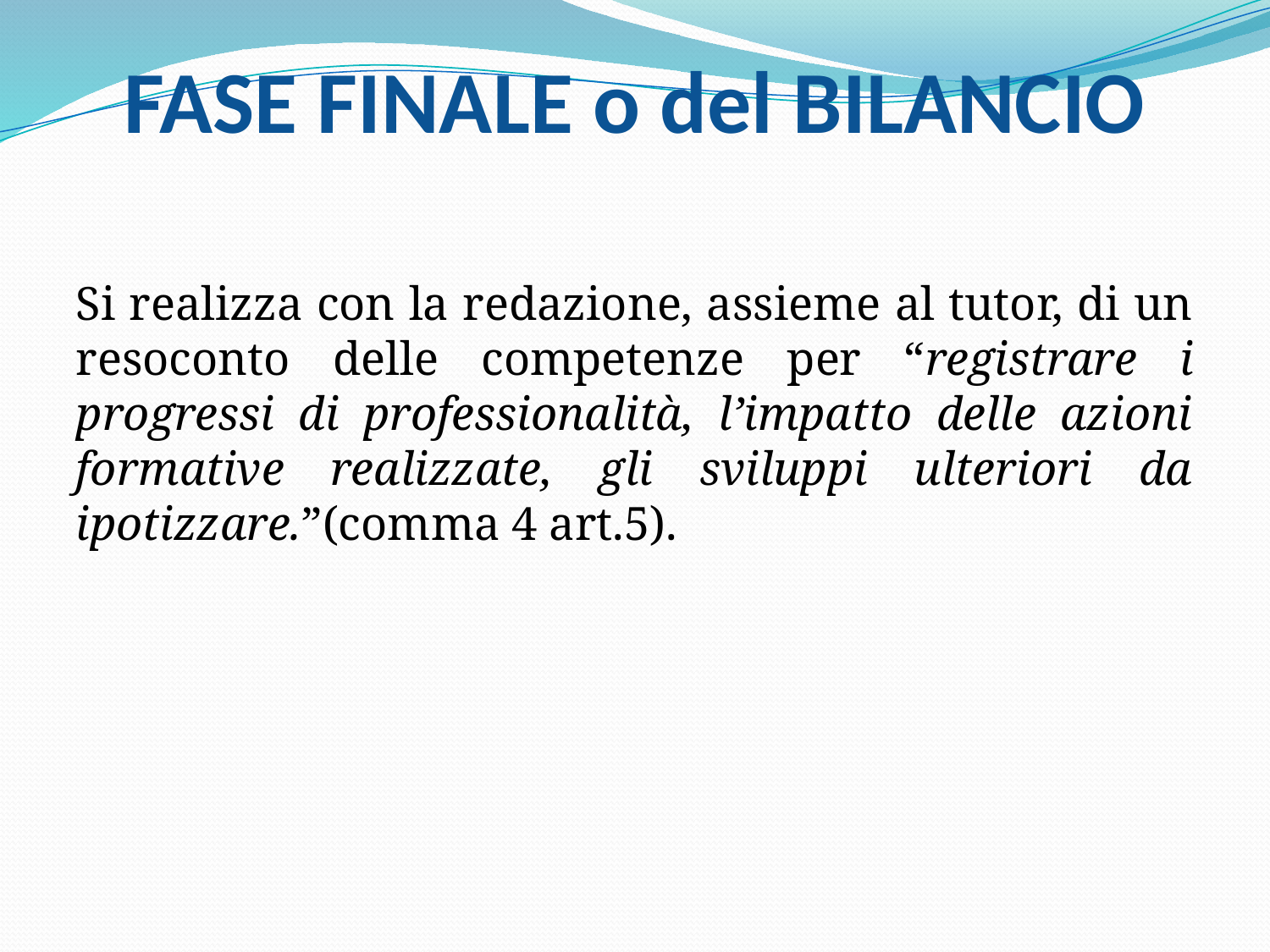

# FASE FINALE o del BILANCIO
Si realizza con la redazione, assieme al tutor, di un resoconto delle competenze per “registrare i progressi di professionalità, l’impatto delle azioni formative realizzate, gli sviluppi ulteriori da ipotizzare.”(comma 4 art.5).